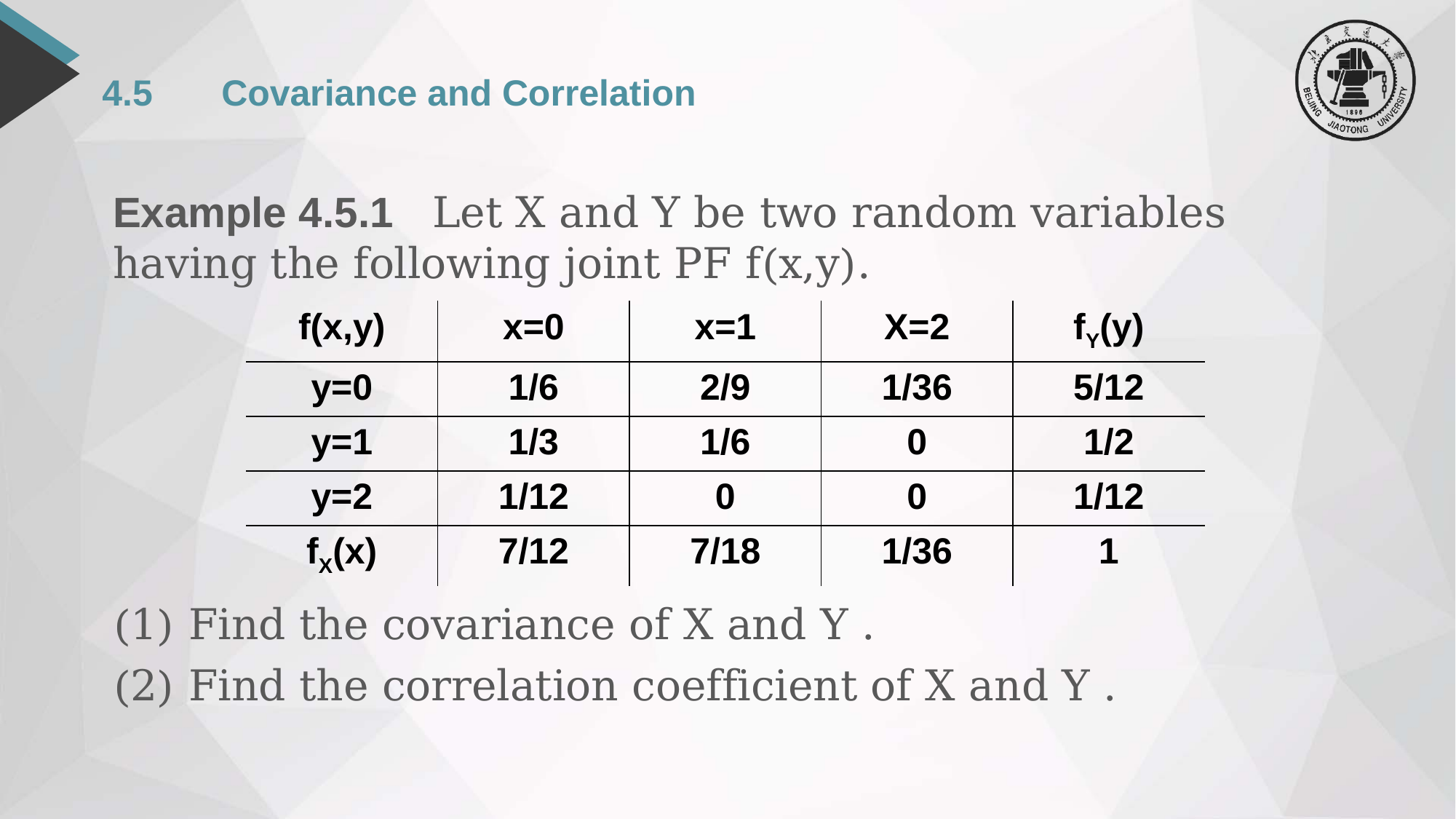

# 4.5	 Covariance and Correlation
Example 4.5.1   Let X and Y be two random variables having the following joint PF f(x,y).
| f(x,y) | x=0 | x=1 | X=2 | fY(y) |
| --- | --- | --- | --- | --- |
| y=0 | 1/6 | 2/9 | 1/36 | 5/12 |
| y=1 | 1/3 | 1/6 | 0 | 1/2 |
| y=2 | 1/12 | 0 | 0 | 1/12 |
| fX(x) | 7/12 | 7/18 | 1/36 | 1 |
(1) Find the covariance of X and Y .
(2) Find the correlation coefficient of X and Y .